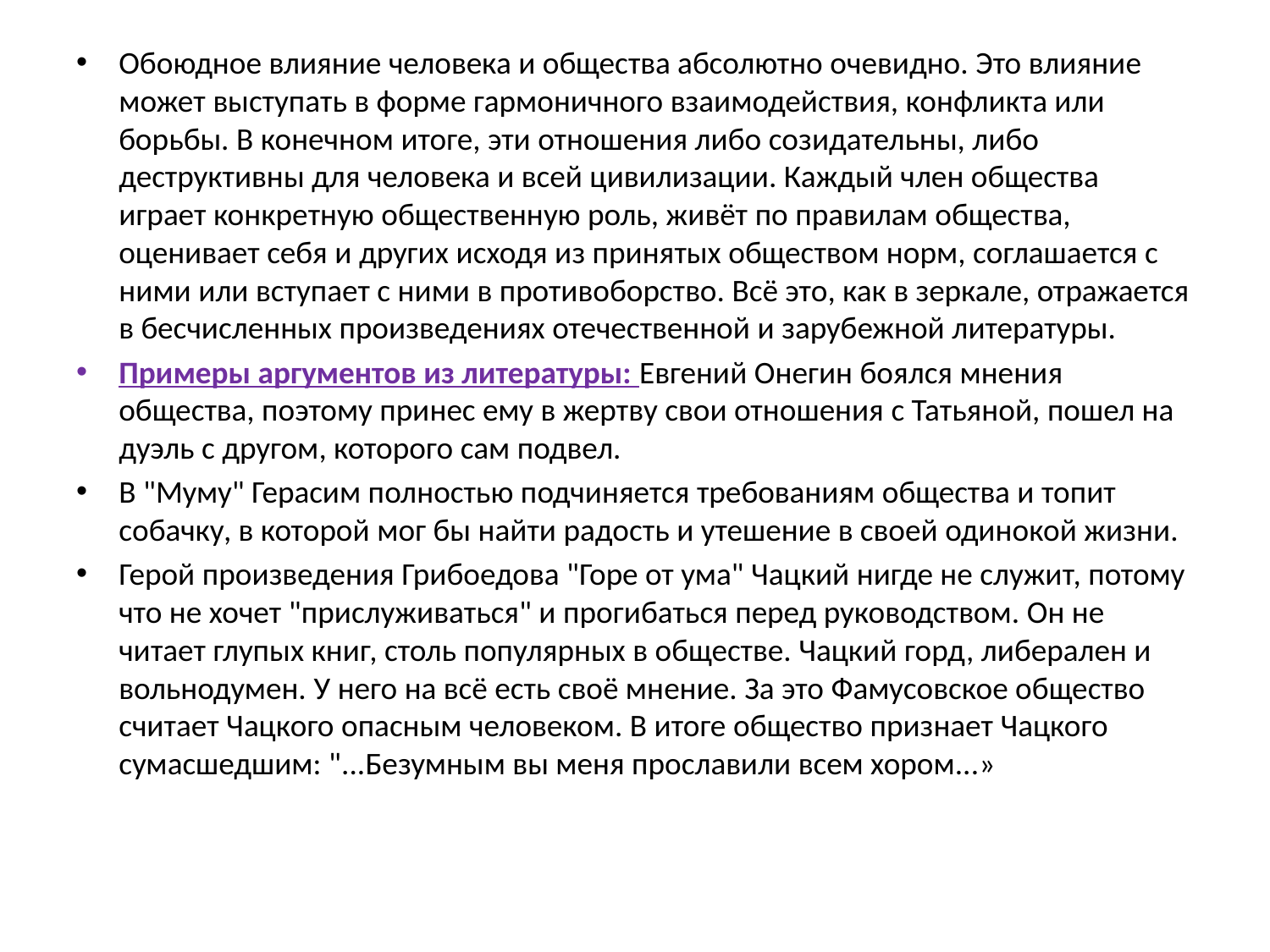

Обоюдное влияние человека и общества абсолютно очевидно. Это влияние может выступать в форме гармоничного взаимодействия, конфликта или борьбы. В конечном итоге, эти отношения либо созидательны, либо деструктивны для человека и всей цивилизации. Каждый член общества играет конкретную общественную роль, живёт по правилам общества, оценивает себя и других исходя из принятых обществом норм, соглашается с ними или вступает с ними в противоборство. Всё это, как в зеркале, отражается в бесчисленных произведениях отечественной и зарубежной литературы.
Примеры аргументов из литературы: Евгений Онегин боялся мнения общества, поэтому принес ему в жертву свои отношения с Татьяной, пошел на дуэль с другом, которого сам подвел.
В "Муму" Герасим полностью подчиняется требованиям общества и топит собачку, в которой мог бы найти радость и утешение в своей одинокой жизни.
Герой произведения Грибоедова "Горе от ума" Чацкий нигде не служит, потому что не хочет "прислуживаться" и прогибаться перед руководством. Он не читает глупых книг, столь популярных в обществе. Чацкий горд, либерален и вольнодумен. У него на всё есть своё мнение. За это Фамусовское общество считает Чацкого опасным человеком. В итоге общество признает Чацкого сумасшедшим: "...Безумным вы меня прославили всем хором...»

#